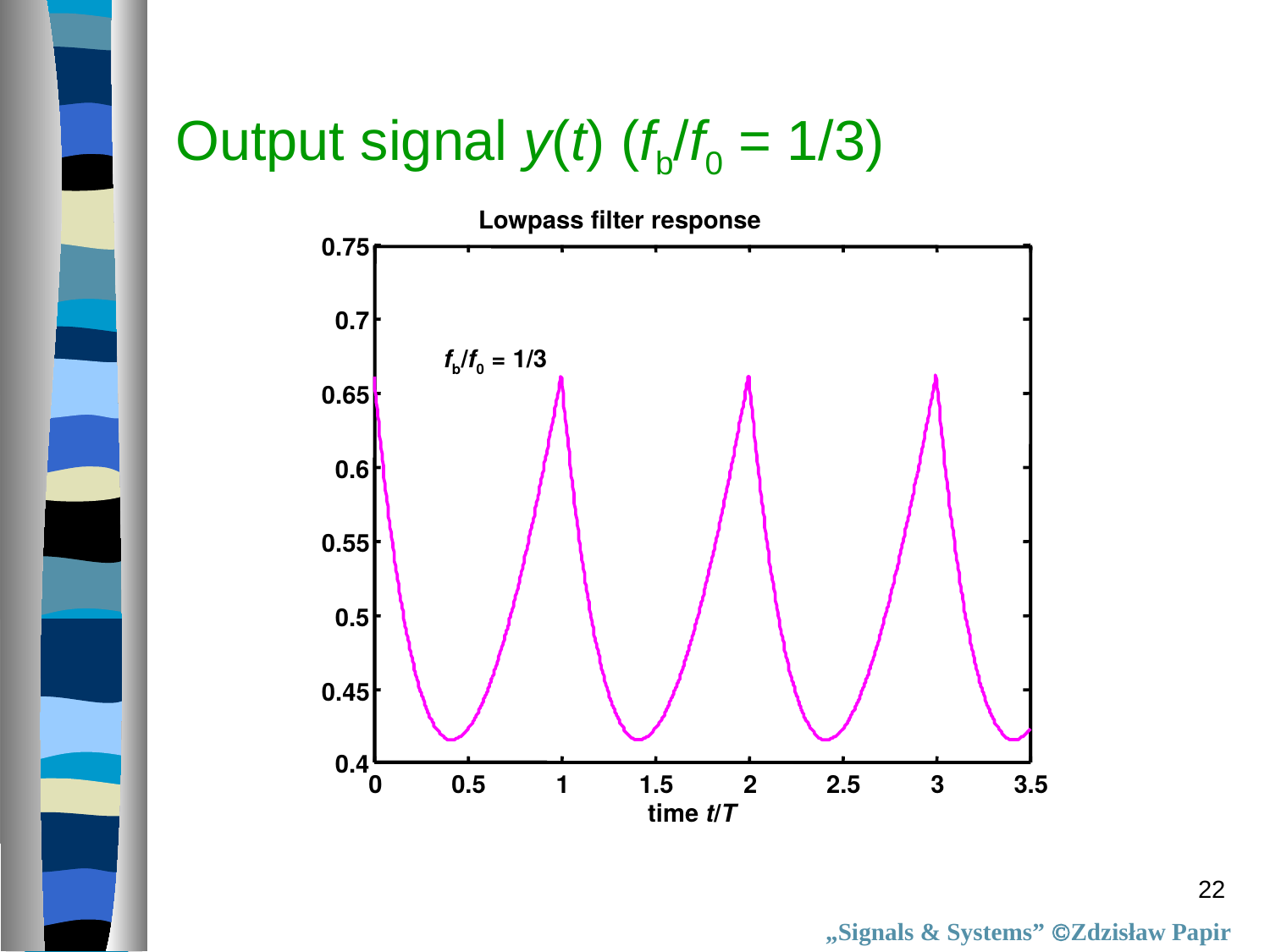

# Output signal y(t) (fb/f0 = 1/3)

Lowpass filter response
0.75

0.7

fb/f0 = 1/3

0.65

0.6

0.55

0.5

0.45

0.4

0
0.5
1
1.5
2
2.5
3
3.5
time t/T
22
„Signals & Systems” ©Zdzisław Papir